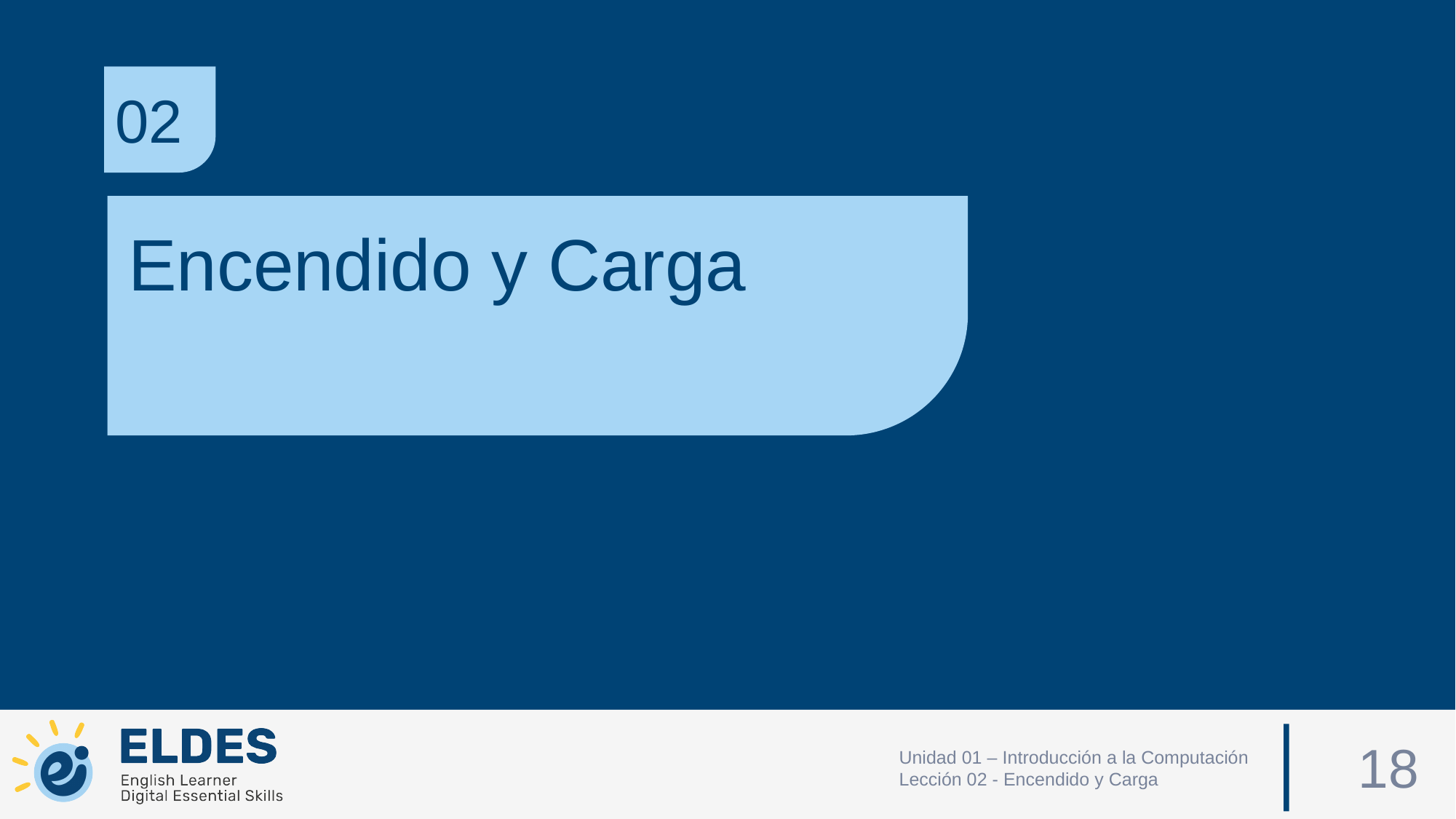

02
Encendido y Carga
18
Unidad 01 – Introducción a la Computación
Lección 02 - Encendido y Carga